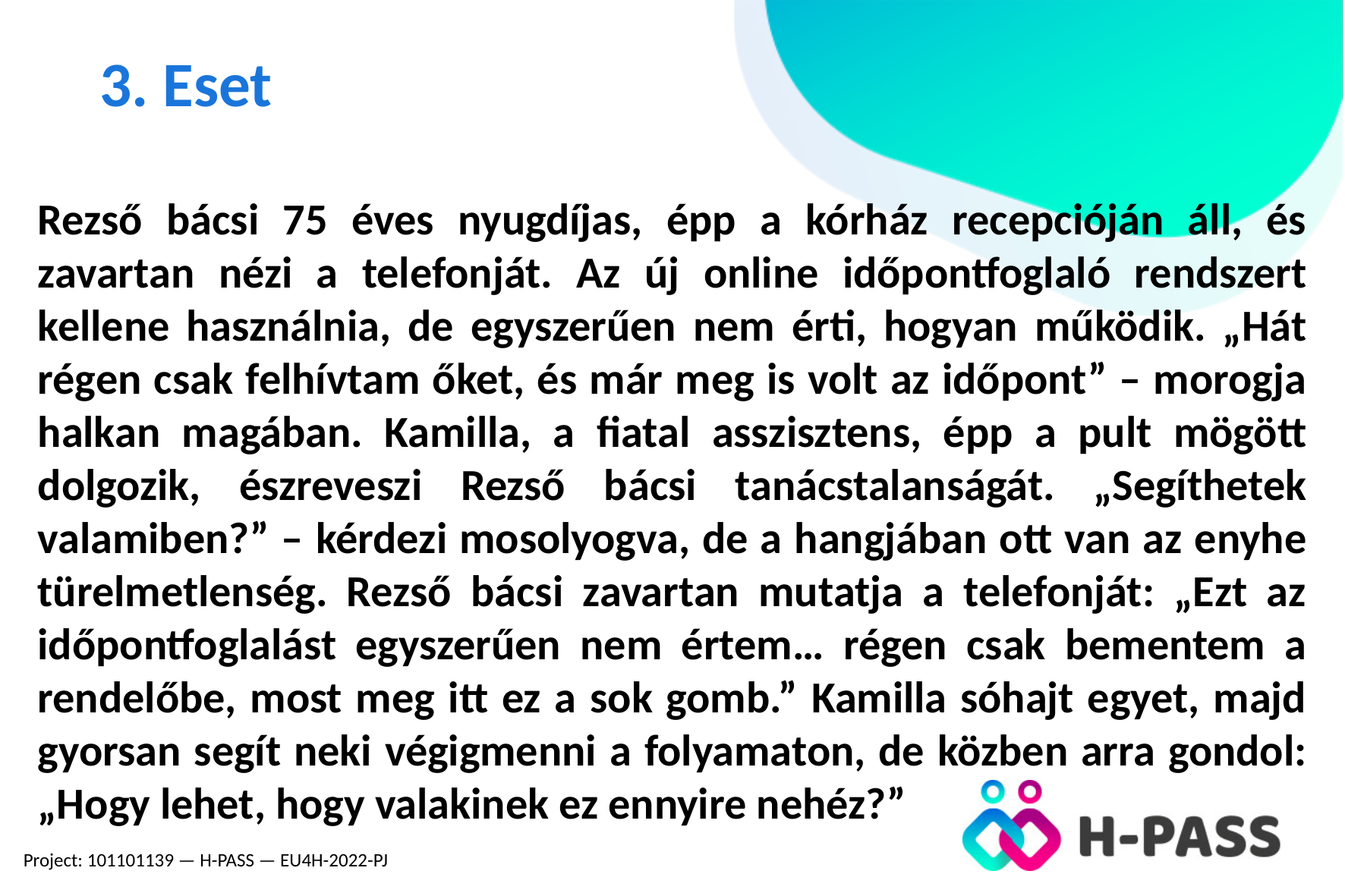

3. Eset
Rezső bácsi 75 éves nyugdíjas, épp a kórház recepcióján áll, és zavartan nézi a telefonját. Az új online időpontfoglaló rendszert kellene használnia, de egyszerűen nem érti, hogyan működik. „Hát régen csak felhívtam őket, és már meg is volt az időpont” – morogja halkan magában. Kamilla, a fiatal asszisztens, épp a pult mögött dolgozik, észreveszi Rezső bácsi tanácstalanságát. „Segíthetek valamiben?” – kérdezi mosolyogva, de a hangjában ott van az enyhe türelmetlenség. Rezső bácsi zavartan mutatja a telefonját: „Ezt az időpontfoglalást egyszerűen nem értem… régen csak bementem a rendelőbe, most meg itt ez a sok gomb.” Kamilla sóhajt egyet, majd gyorsan segít neki végigmenni a folyamaton, de közben arra gondol: „Hogy lehet, hogy valakinek ez ennyire nehéz?”
Project: 101101139 — H-PASS — EU4H-2022-PJ